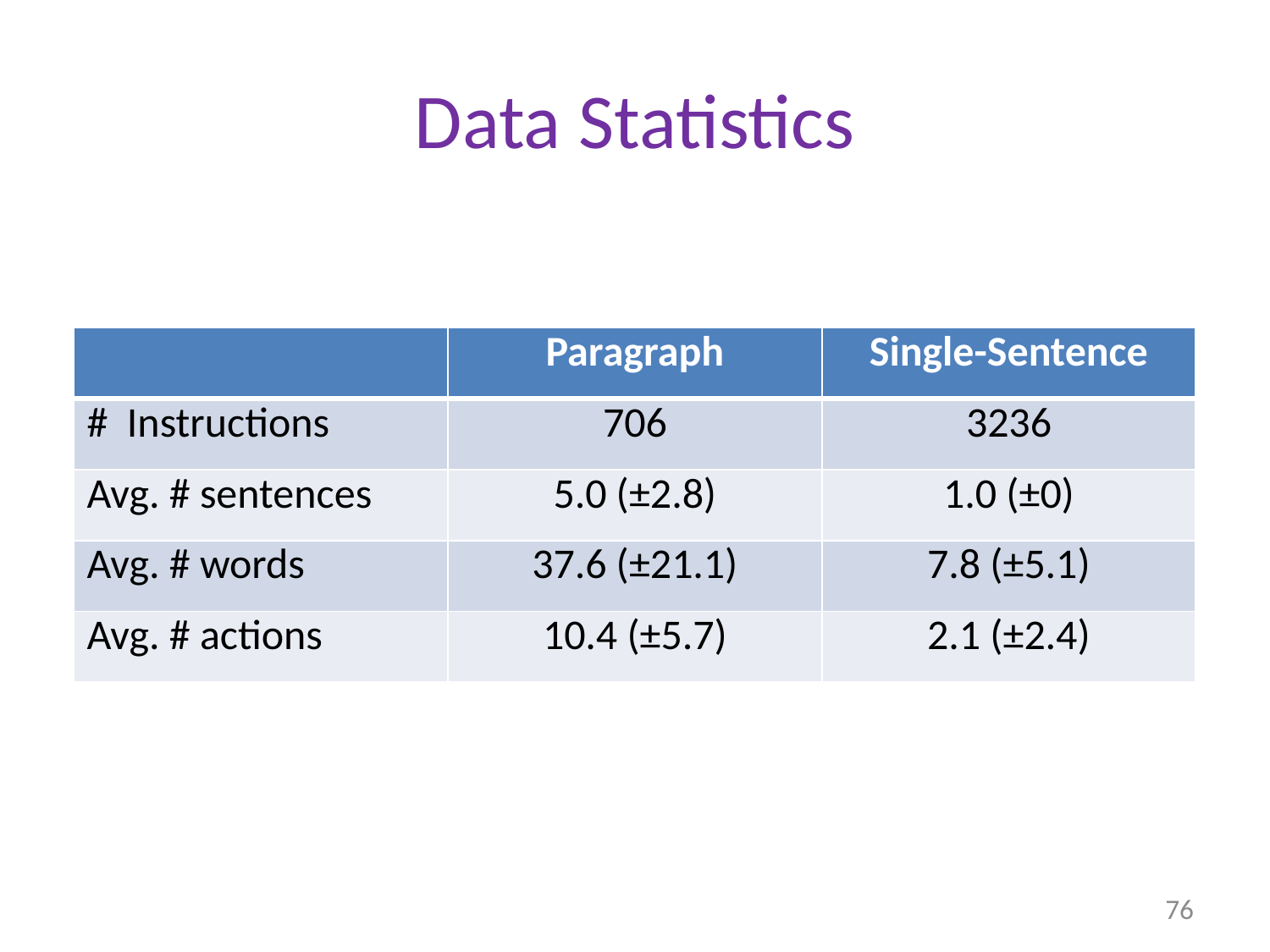

# Data Statistics
|  | Paragraph | Single-Sentence |
| --- | --- | --- |
| # Instructions | 706 | 3236 |
| Avg. # sentences | 5.0 (±2.8) | 1.0 (±0) |
| Avg. # words | 37.6 (±21.1) | 7.8 (±5.1) |
| Avg. # actions | 10.4 (±5.7) | 2.1 (±2.4) |
76